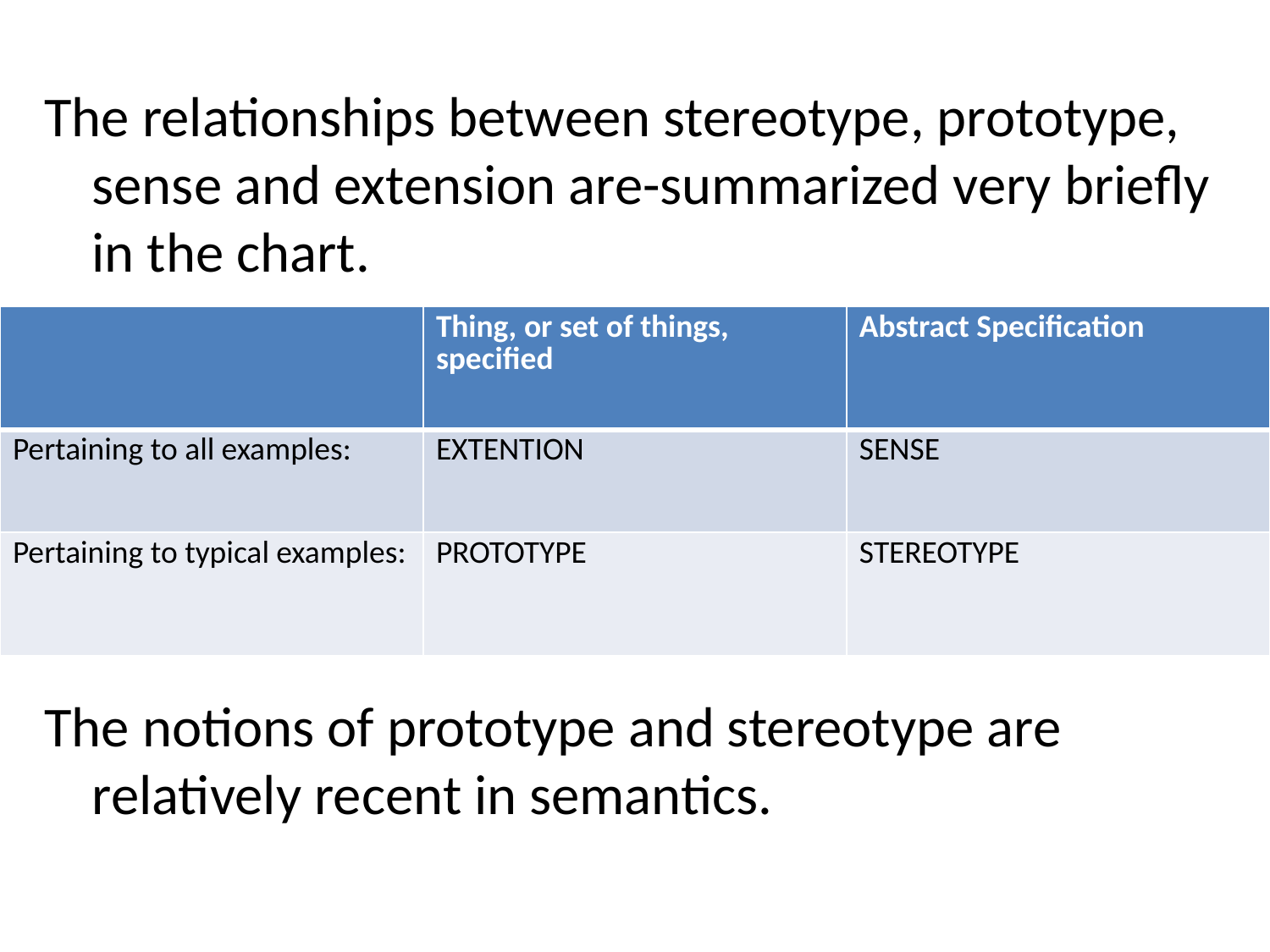

#
The relationships between stereotype, prototype, sense and extension are-summarized very briefly in the chart.

The notions of prototype and stereotype are relatively recent in semantics.

|  | Thing, or set of things, specified | Abstract Specification |
| --- | --- | --- |
| Pertaining to all examples: | EXTENTION | SENSE |
| Pertaining to typical examples: | PROTOTYPE | STEREOTYPE |